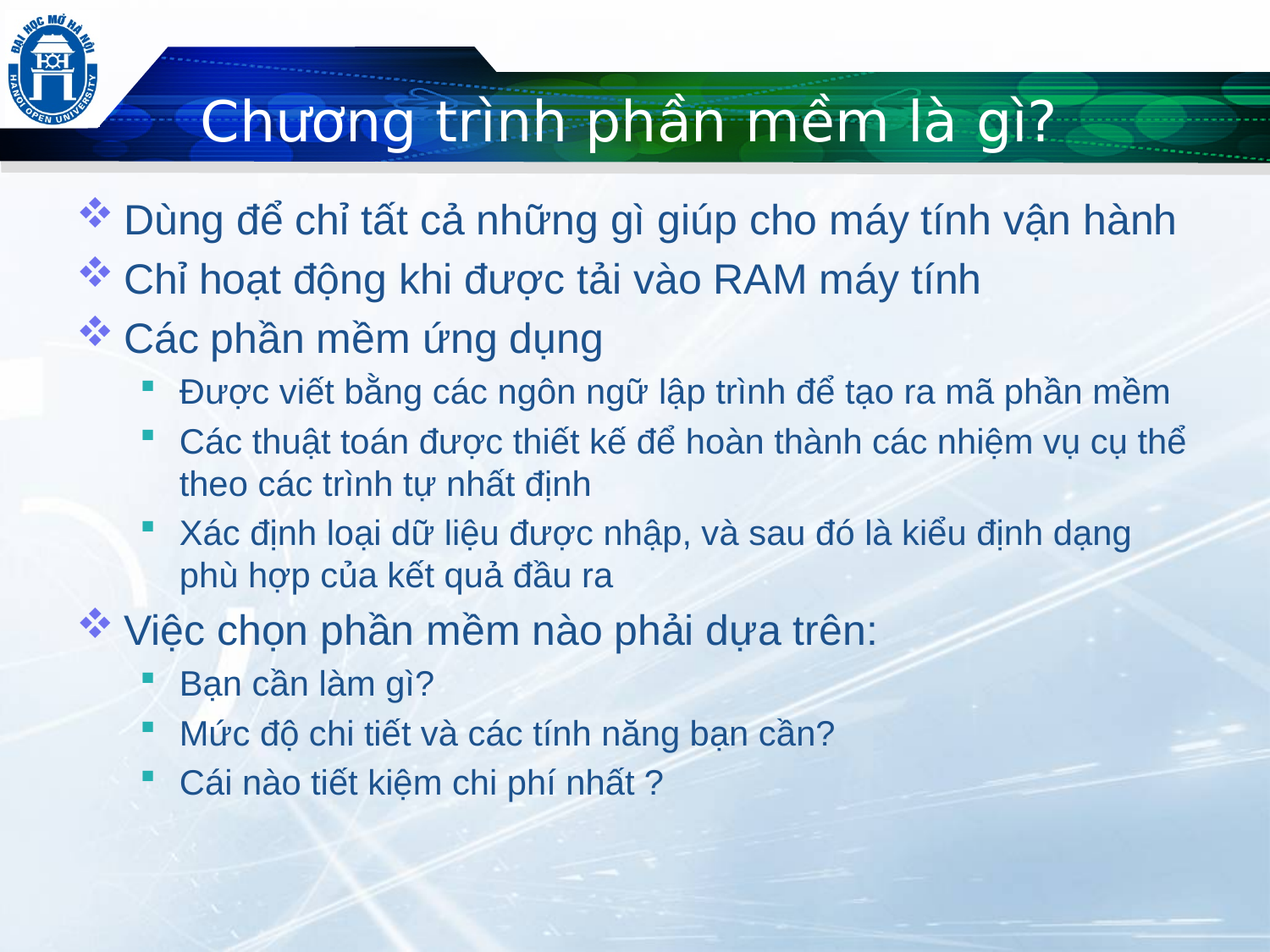

Chương trình phần mềm là gì?
Dùng để chỉ tất cả những gì giúp cho máy tính vận hành
Chỉ hoạt động khi được tải vào RAM máy tính
Các phần mềm ứng dụng
Được viết bằng các ngôn ngữ lập trình để tạo ra mã phần mềm
Các thuật toán được thiết kế để hoàn thành các nhiệm vụ cụ thể theo các trình tự nhất định
Xác định loại dữ liệu được nhập, và sau đó là kiểu định dạng phù hợp của kết quả đầu ra
Việc chọn phần mềm nào phải dựa trên:
Bạn cần làm gì?
Mức độ chi tiết và các tính năng bạn cần?
Cái nào tiết kiệm chi phí nhất ?